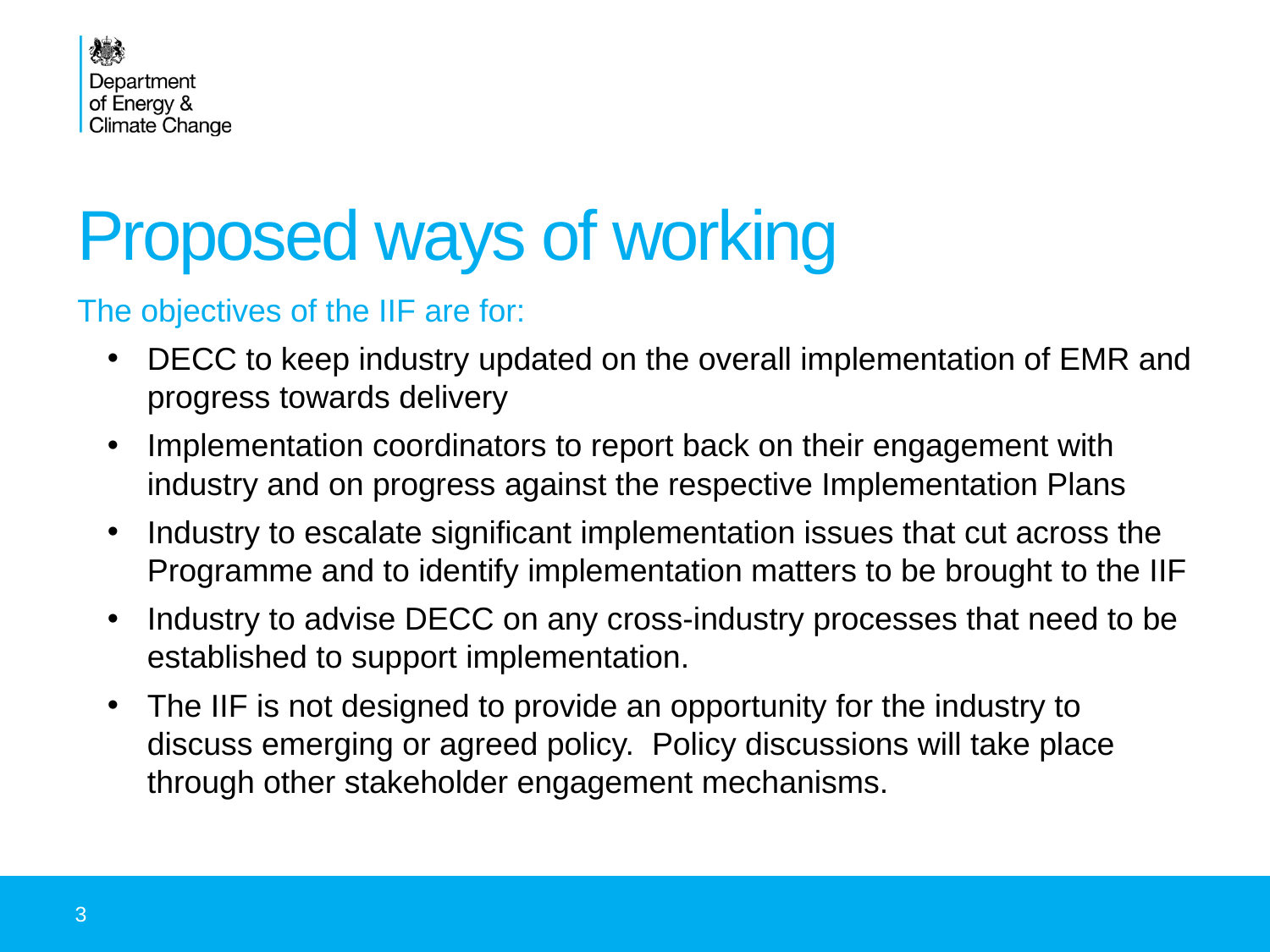

# Proposed ways of working
The objectives of the IIF are for:
DECC to keep industry updated on the overall implementation of EMR and progress towards delivery
Implementation coordinators to report back on their engagement with industry and on progress against the respective Implementation Plans
Industry to escalate significant implementation issues that cut across the Programme and to identify implementation matters to be brought to the IIF
Industry to advise DECC on any cross-industry processes that need to be established to support implementation.
The IIF is not designed to provide an opportunity for the industry to discuss emerging or agreed policy.  Policy discussions will take place through other stakeholder engagement mechanisms.
3
3